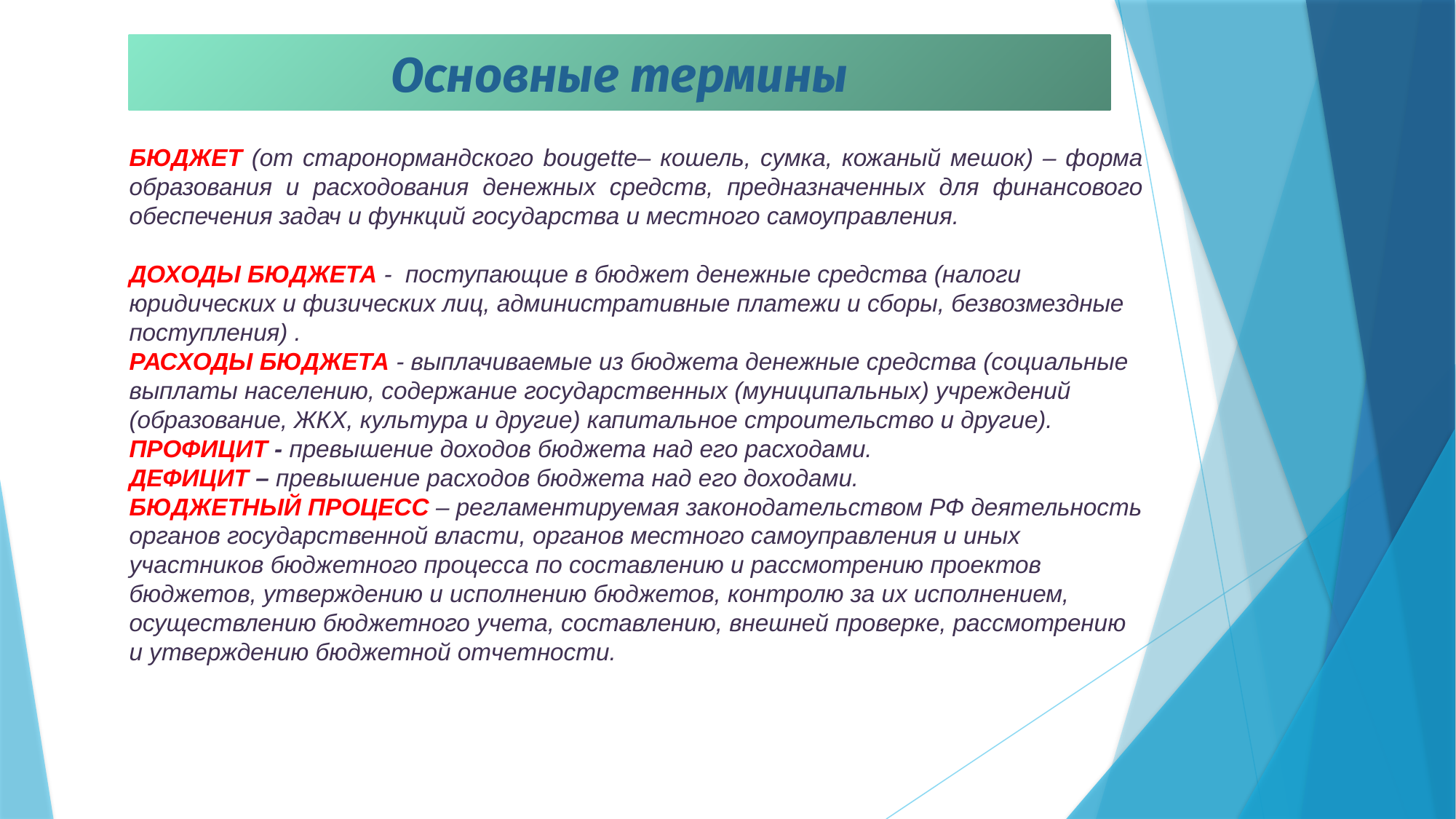

Основные термины
БЮДЖЕТ (от старонормандского bougette– кошель, сумка, кожаный мешок) – форма образования и расходования денежных средств, предназначенных для финансового обеспечения задач и функций государства и местного самоуправления.

ДОХОДЫ БЮДЖЕТА -  поступающие в бюджет денежные средства (налоги юридических и физических лиц, административные платежи и сборы, безвозмездные поступления) .
РАСХОДЫ БЮДЖЕТА - выплачиваемые из бюджета денежные средства (социальные выплаты населению, содержание государственных (муниципальных) учреждений (образование, ЖКХ, культура и другие) капитальное строительство и другие).
ПРОФИЦИТ - превышение доходов бюджета над его расходами.
ДЕФИЦИТ – превышение расходов бюджета над его доходами.
БЮДЖЕТНЫЙ ПРОЦЕСС – регламентируемая законодательством РФ деятельность органов государственной власти, органов местного самоуправления и иных участников бюджетного процесса по составлению и рассмотрению проектов бюджетов, утверждению и исполнению бюджетов, контролю за их исполнением, осуществлению бюджетного учета, составлению, внешней проверке, рассмотрению и утверждению бюджетной отчетности.